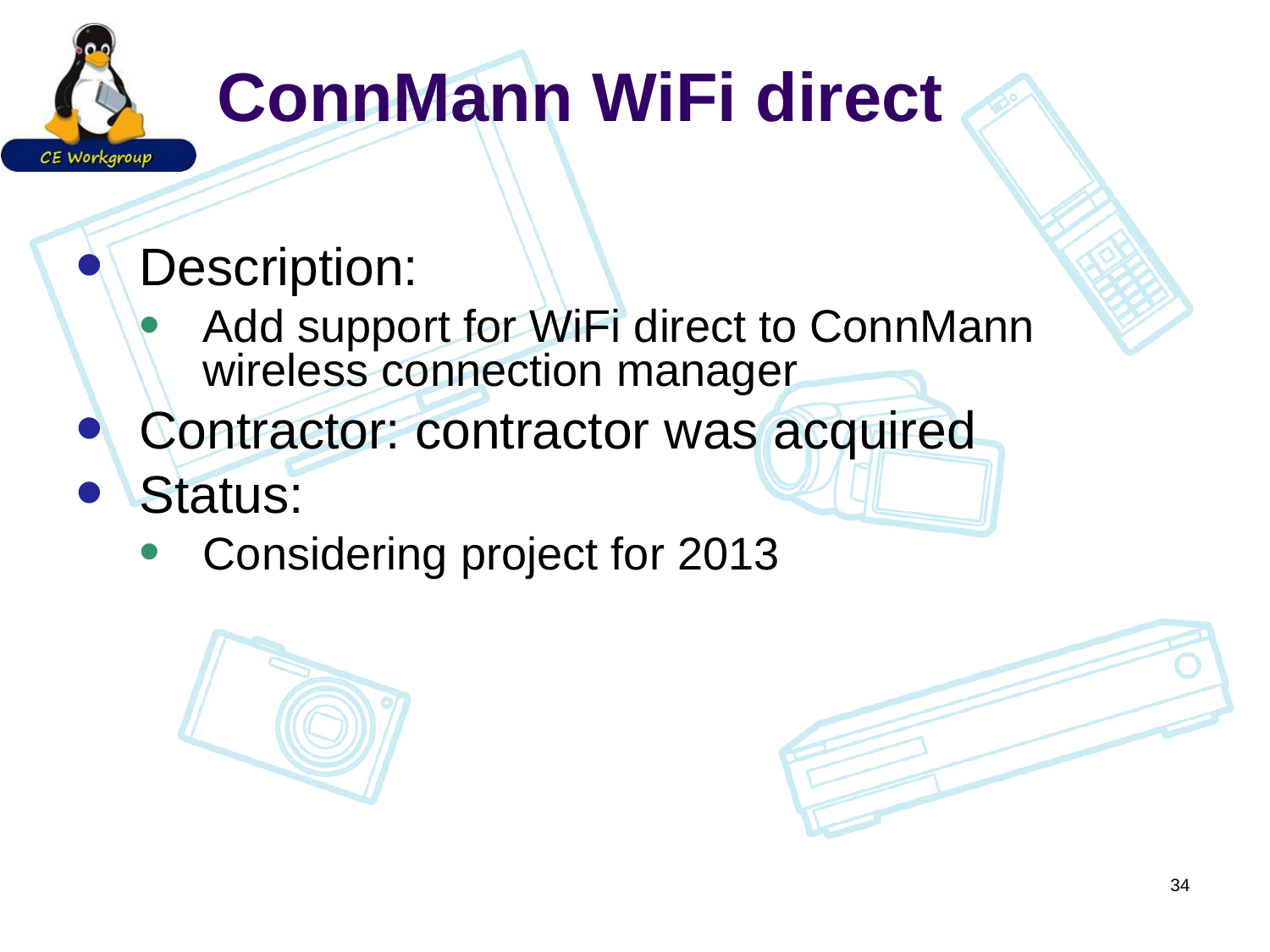

# ConnMann WiFi direct
Description:
Add support for WiFi direct to ConnMann wireless connection manager
Contractor: contractor was acquired
Status:
Considering project for 2013
34